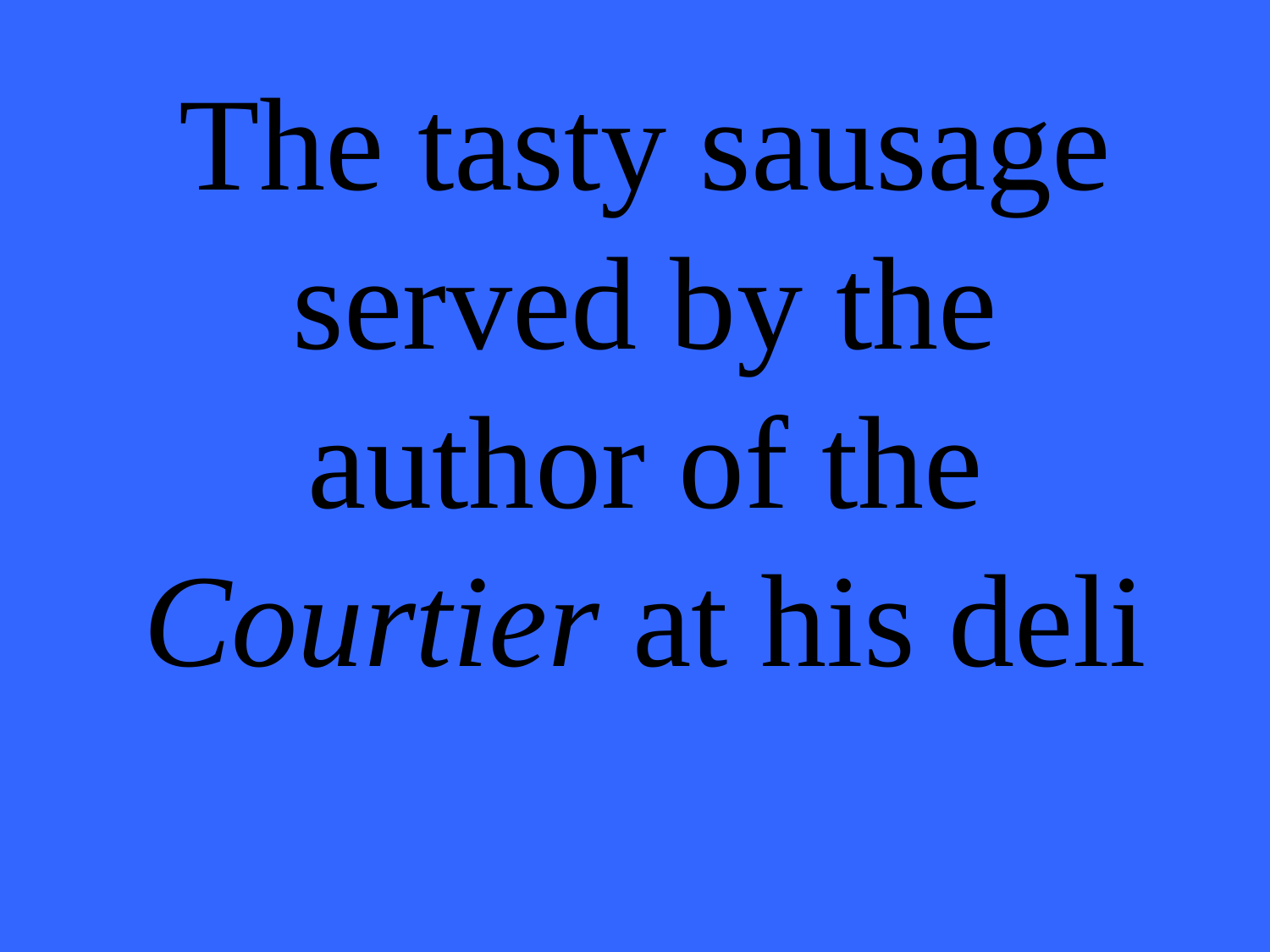

# The tasty sausage served by the author of the Courtier at his deli